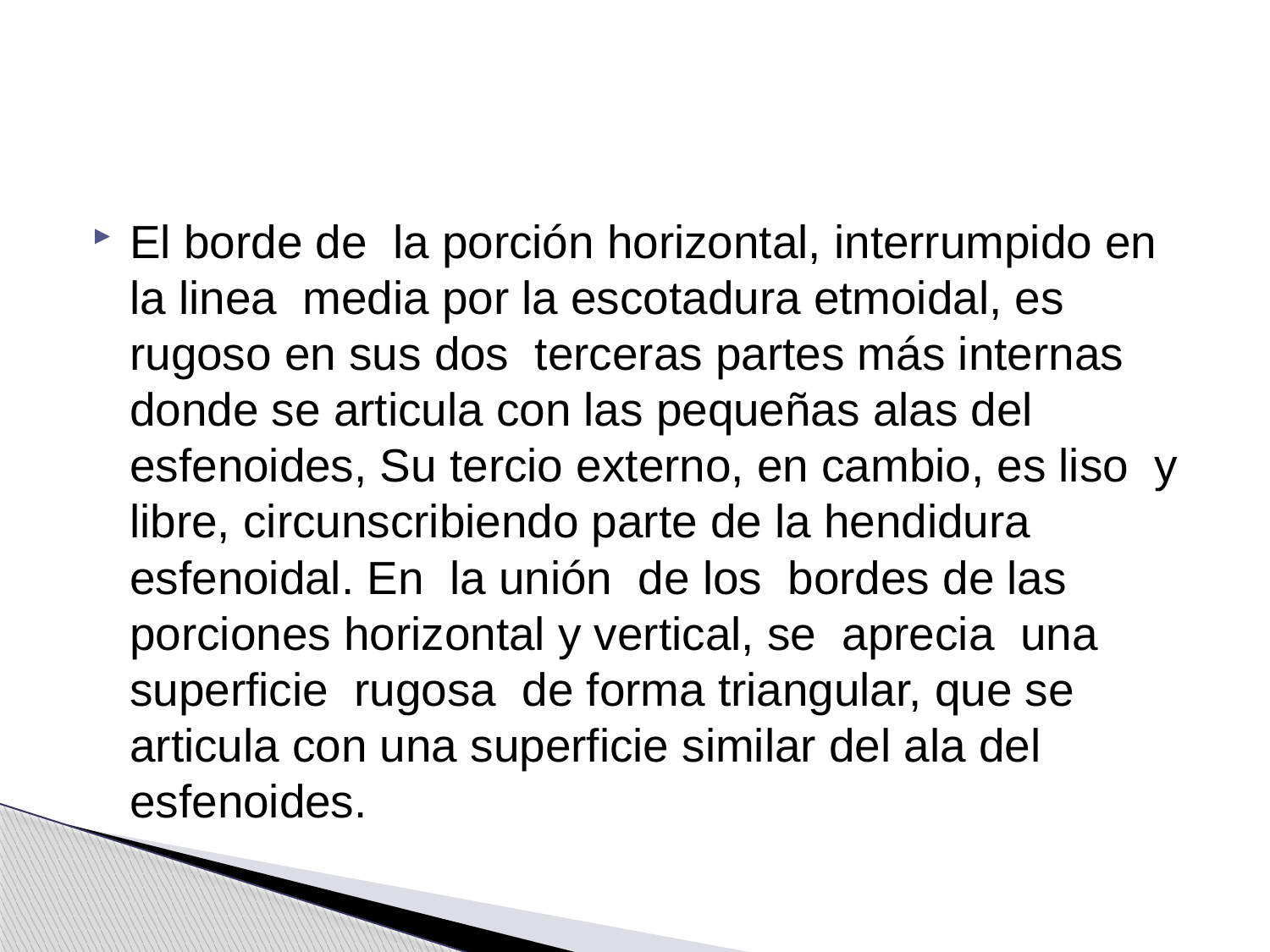

#
El borde de  la porción horizontal, interrumpido en la linea  media por la escotadura etmoidal, es rugoso en sus dos  terceras partes más internas donde se articula con las pequeñas alas del esfenoides, Su tercio externo, en cambio, es liso  y libre, circunscribiendo parte de la hendidura esfenoidal. En  la unión  de los  bordes de las porciones horizontal y vertical, se  aprecia  una superficie  rugosa  de forma triangular, que se articula con una superficie similar del ala del esfenoides.